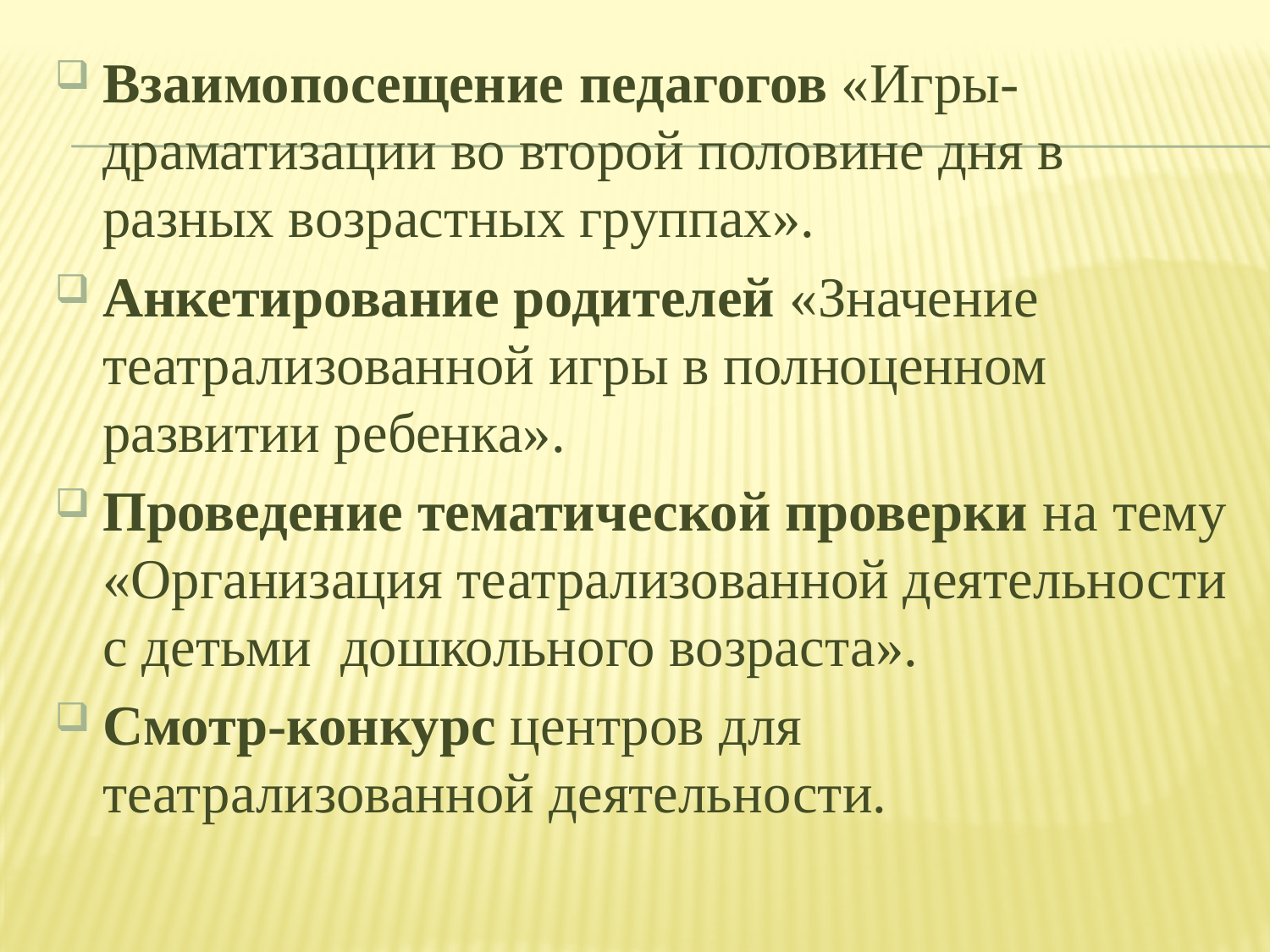

Взаимопосещение педагогов «Игры-драматизации во второй половине дня в разных возрастных группах».
Анкетирование родителей «Значение театрализованной игры в полноценном развитии ребенка».
Проведение тематической проверки на тему «Организация театрализованной деятельности с детьми  дошкольного возраста».
Смотр-конкурс центров для театрализованной деятельности.